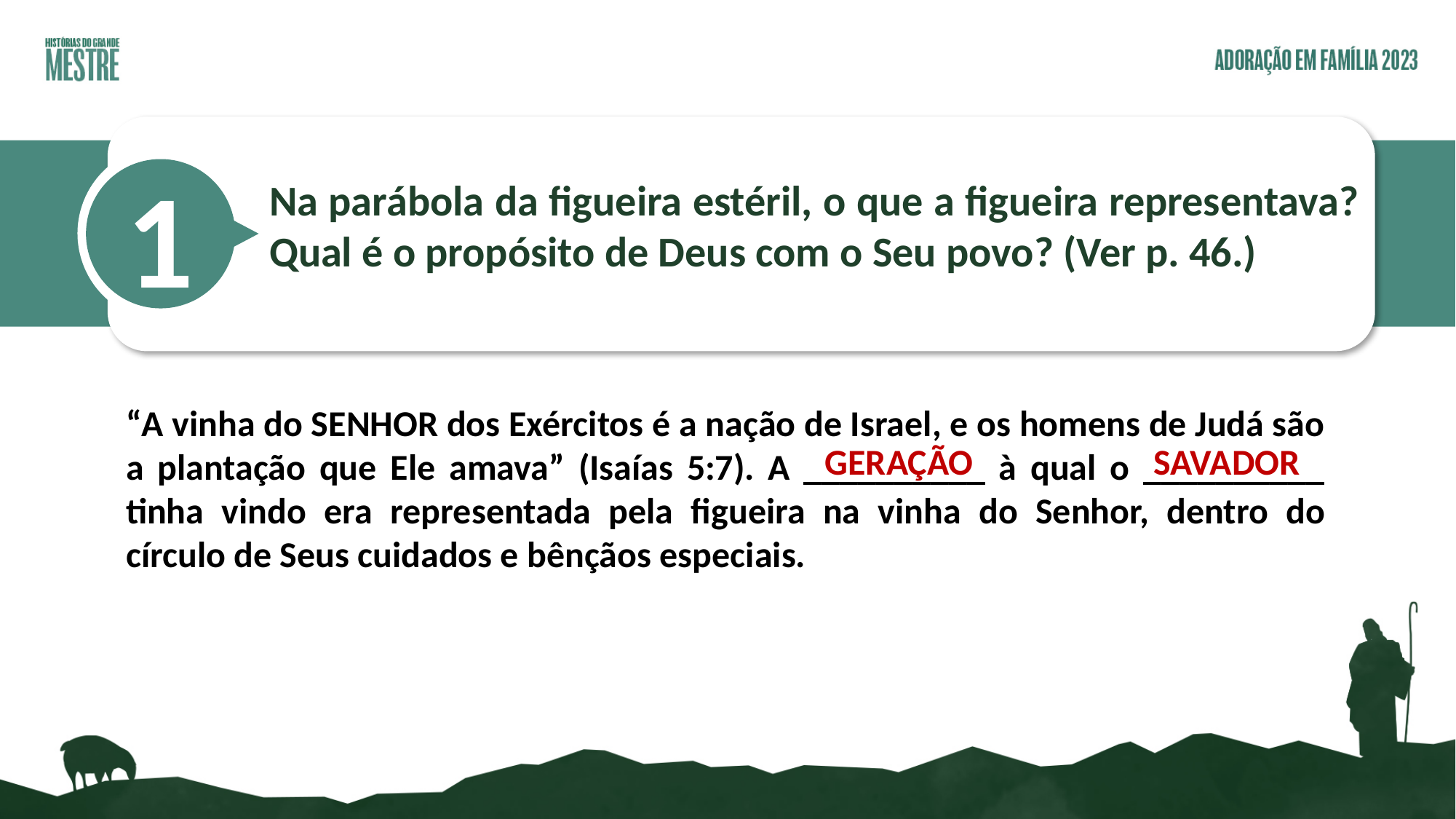

1

Na parábola da figueira estéril, o que a figueira representava? Qual é o propósito de Deus com o Seu povo? (Ver p. 46.)
“A vinha do SENHOR dos Exércitos é a nação de Israel, e os homens de Judá são a plantação que Ele amava” (Isaías 5:7). A __________ à qual o __________ tinha vindo era representada pela figueira na vinha do Senhor, dentro do círculo de Seus cuidados e bênçãos especiais.
SAVADOR
GERAÇÃO